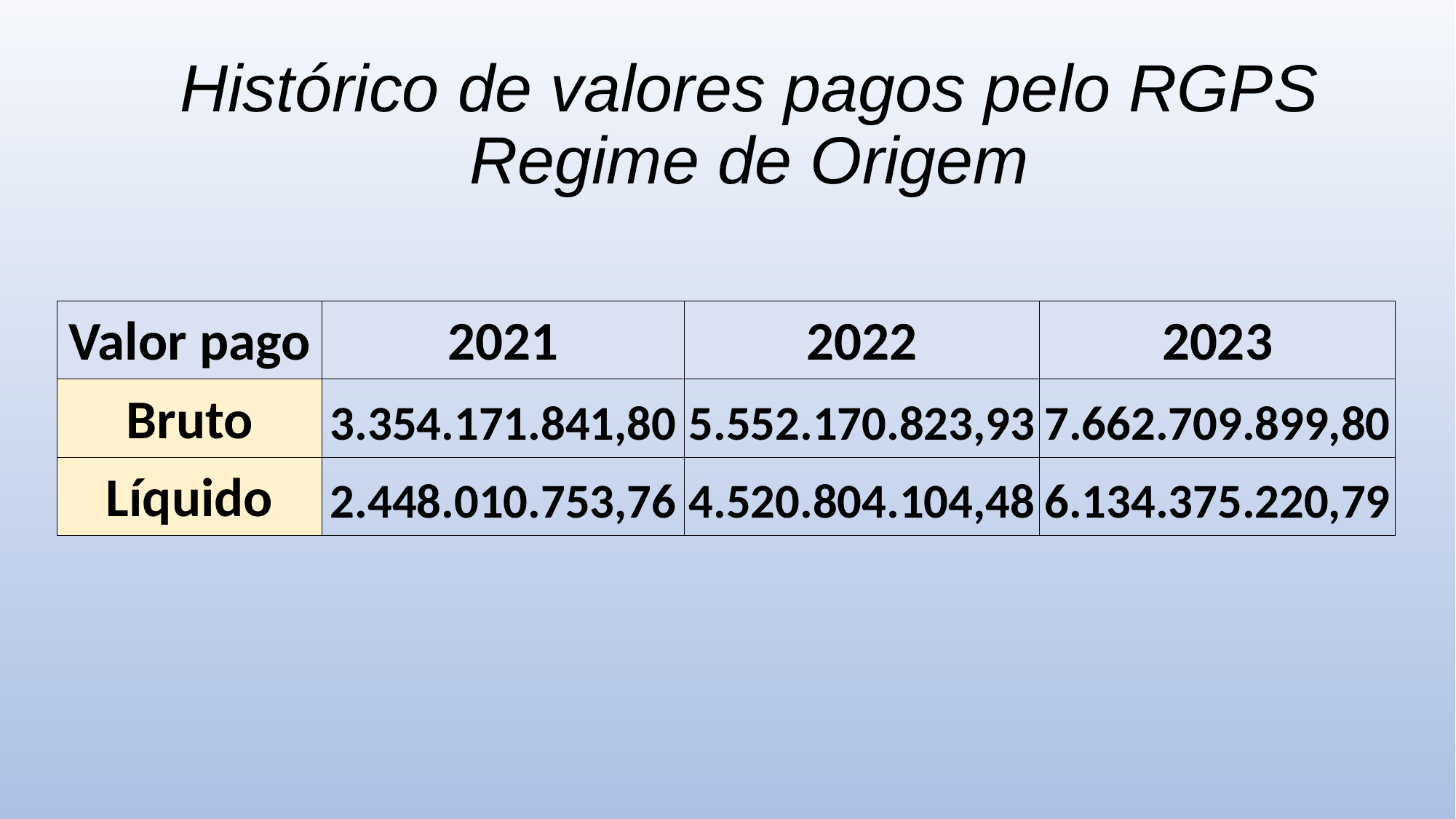

# Histórico de valores pagos pelo RGPS Regime de Origem
| Valor pago | 2021 | 2022 | 2023 |
| --- | --- | --- | --- |
| Bruto | 3.354.171.841,80 | 5.552.170.823,93 | 7.662.709.899,80 |
| Líquido | 2.448.010.753,76 | 4.520.804.104,48 | 6.134.375.220,79 |